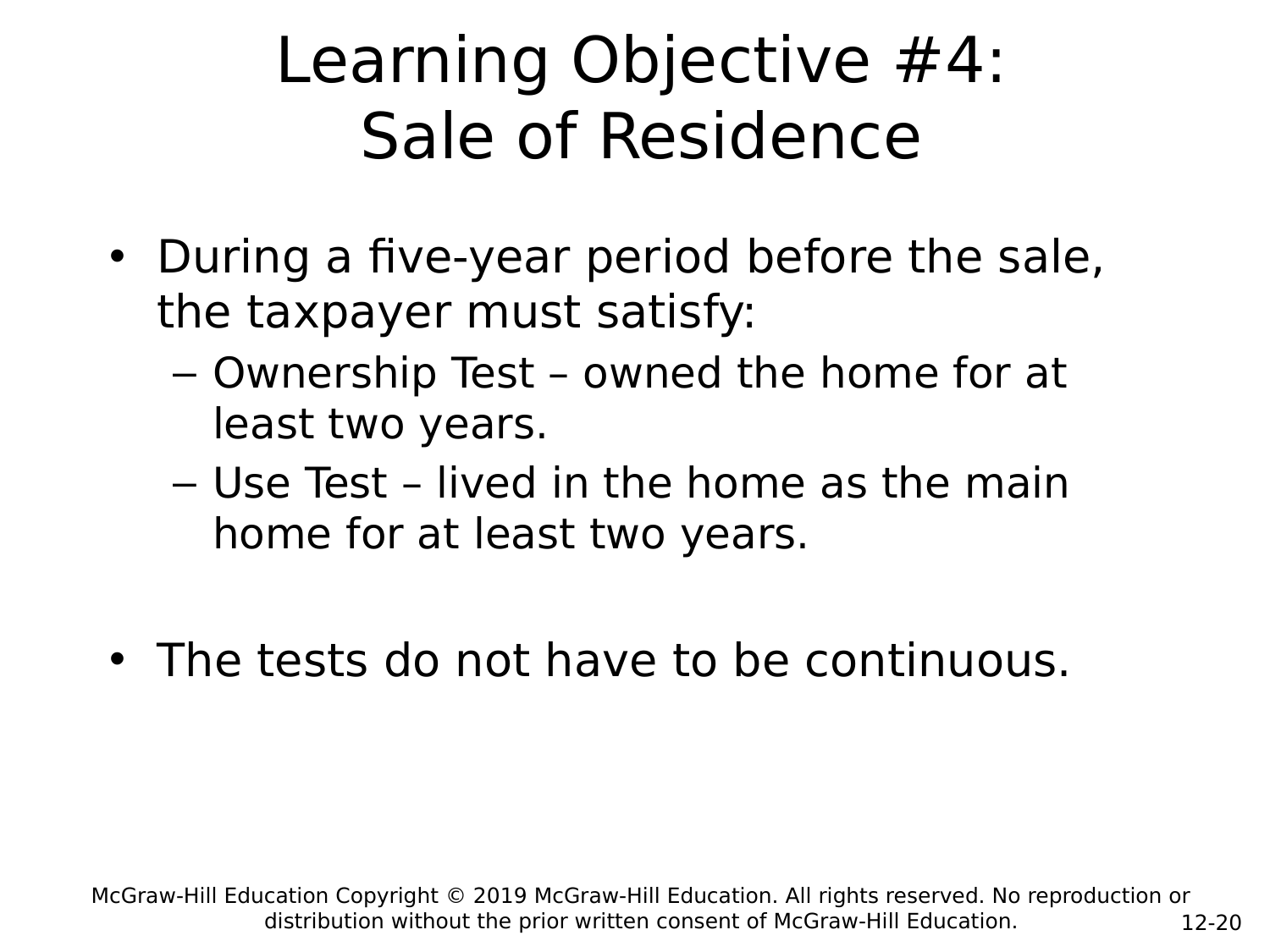

Learning Objective #4: Sale of Residence
During a five-year period before the sale, the taxpayer must satisfy:
Ownership Test – owned the home for at least two years.
Use Test – lived in the home as the main home for at least two years.

The tests do not have to be continuous.
McGraw-Hill Education Copyright © 2019 McGraw-Hill Education. All rights reserved. No reproduction or distribution without the prior written consent of McGraw-Hill Education.
12-20